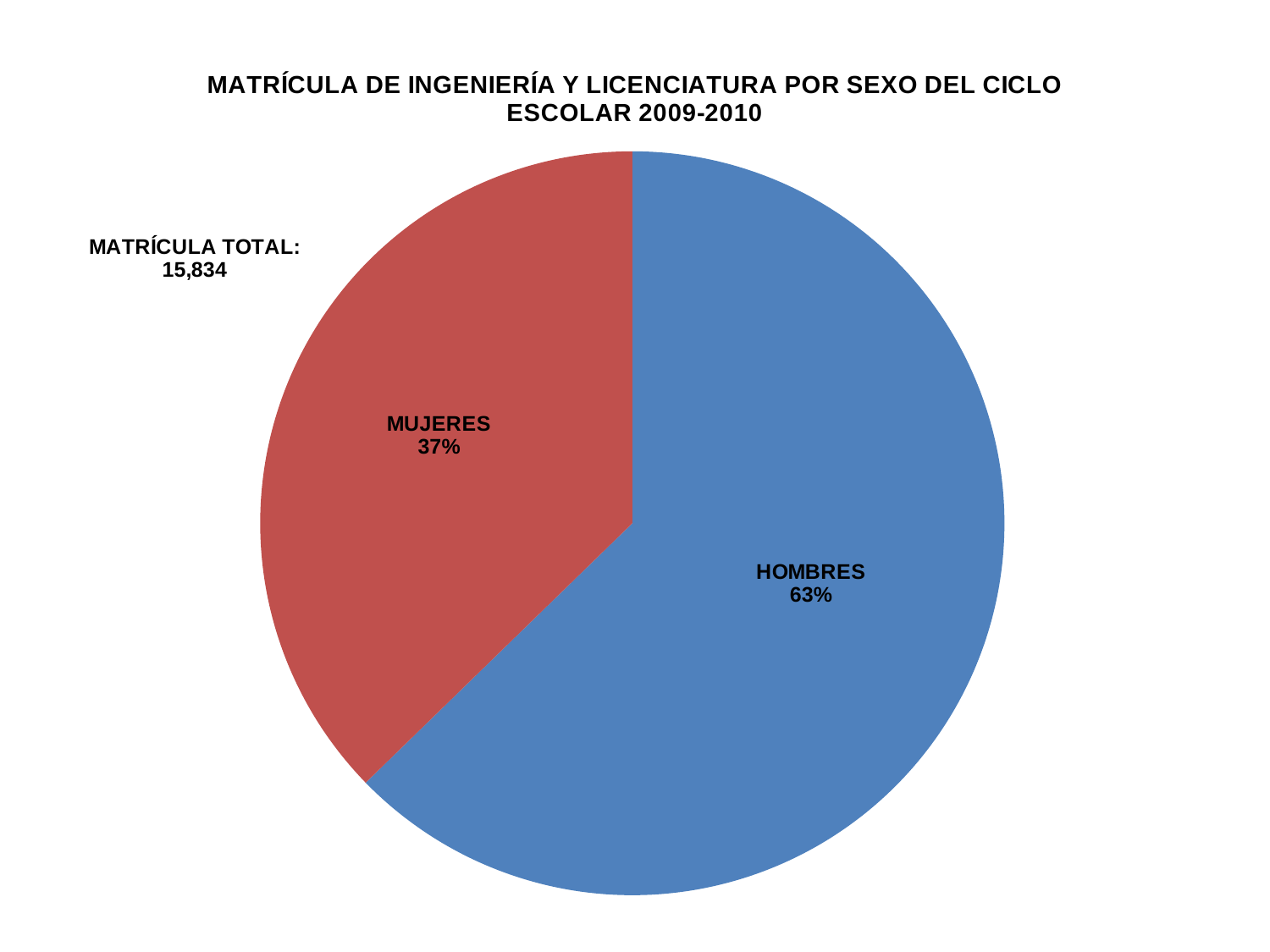

### Chart: MATRÍCULA DE INGENIERÍA Y LICENCIATURA POR SEXO DEL CICLO ESCOLAR 2009-2010

| Category |  |
|---|---|
| HOMBRES | 0.6271314892004547 |
| MUJERES | 0.3728685107995453 |